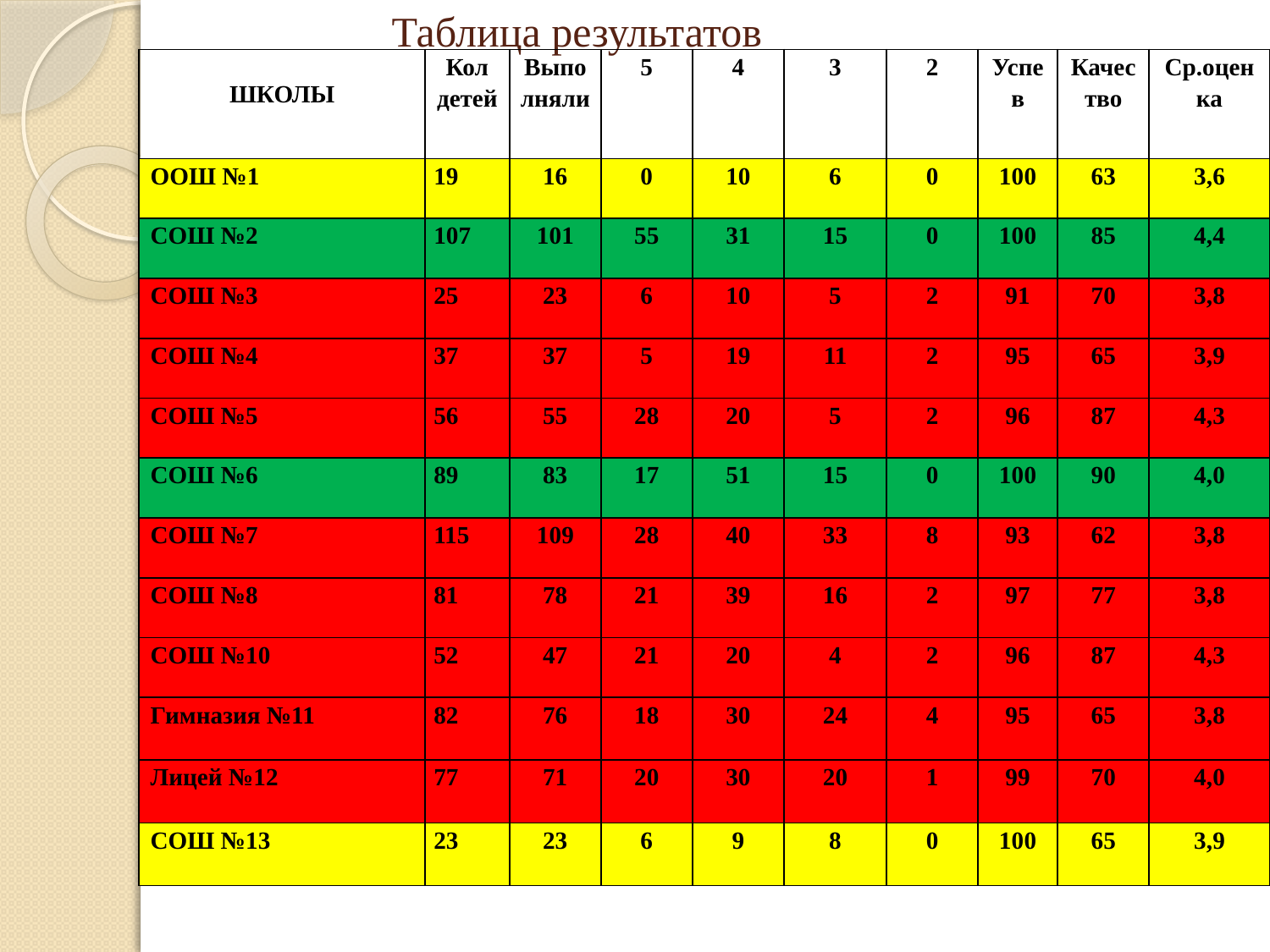

# Таблица результатов
| ШКОЛЫ | Кол детей | Выполняли | 5 | 4 | 3 | 2 | Успев | Качество | Ср.оценка |
| --- | --- | --- | --- | --- | --- | --- | --- | --- | --- |
| ООШ №1 | 19 | 16 | 0 | 10 | 6 | 0 | 100 | 63 | 3,6 |
| СОШ №2 | 107 | 101 | 55 | 31 | 15 | 0 | 100 | 85 | 4,4 |
| СОШ №3 | 25 | 23 | 6 | 10 | 5 | 2 | 91 | 70 | 3,8 |
| СОШ №4 | 37 | 37 | 5 | 19 | 11 | 2 | 95 | 65 | 3,9 |
| СОШ №5 | 56 | 55 | 28 | 20 | 5 | 2 | 96 | 87 | 4,3 |
| СОШ №6 | 89 | 83 | 17 | 51 | 15 | 0 | 100 | 90 | 4,0 |
| СОШ №7 | 115 | 109 | 28 | 40 | 33 | 8 | 93 | 62 | 3,8 |
| СОШ №8 | 81 | 78 | 21 | 39 | 16 | 2 | 97 | 77 | 3,8 |
| СОШ №10 | 52 | 47 | 21 | 20 | 4 | 2 | 96 | 87 | 4,3 |
| Гимназия №11 | 82 | 76 | 18 | 30 | 24 | 4 | 95 | 65 | 3,8 |
| Лицей №12 | 77 | 71 | 20 | 30 | 20 | 1 | 99 | 70 | 4,0 |
| СОШ №13 | 23 | 23 | 6 | 9 | 8 | 0 | 100 | 65 | 3,9 |